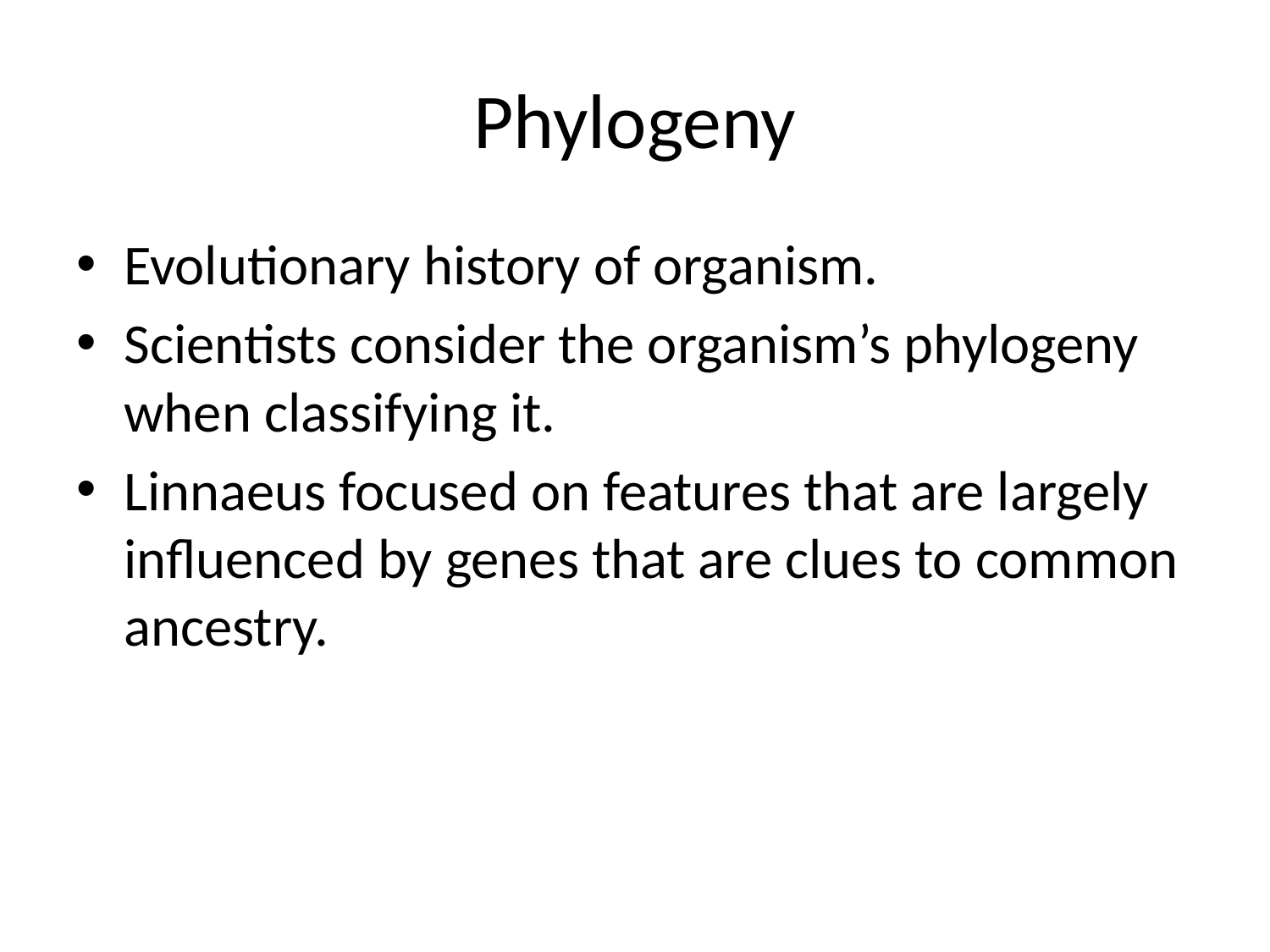

# Phylogeny
Evolutionary history of organism.
Scientists consider the organism’s phylogeny when classifying it.
Linnaeus focused on features that are largely influenced by genes that are clues to common ancestry.